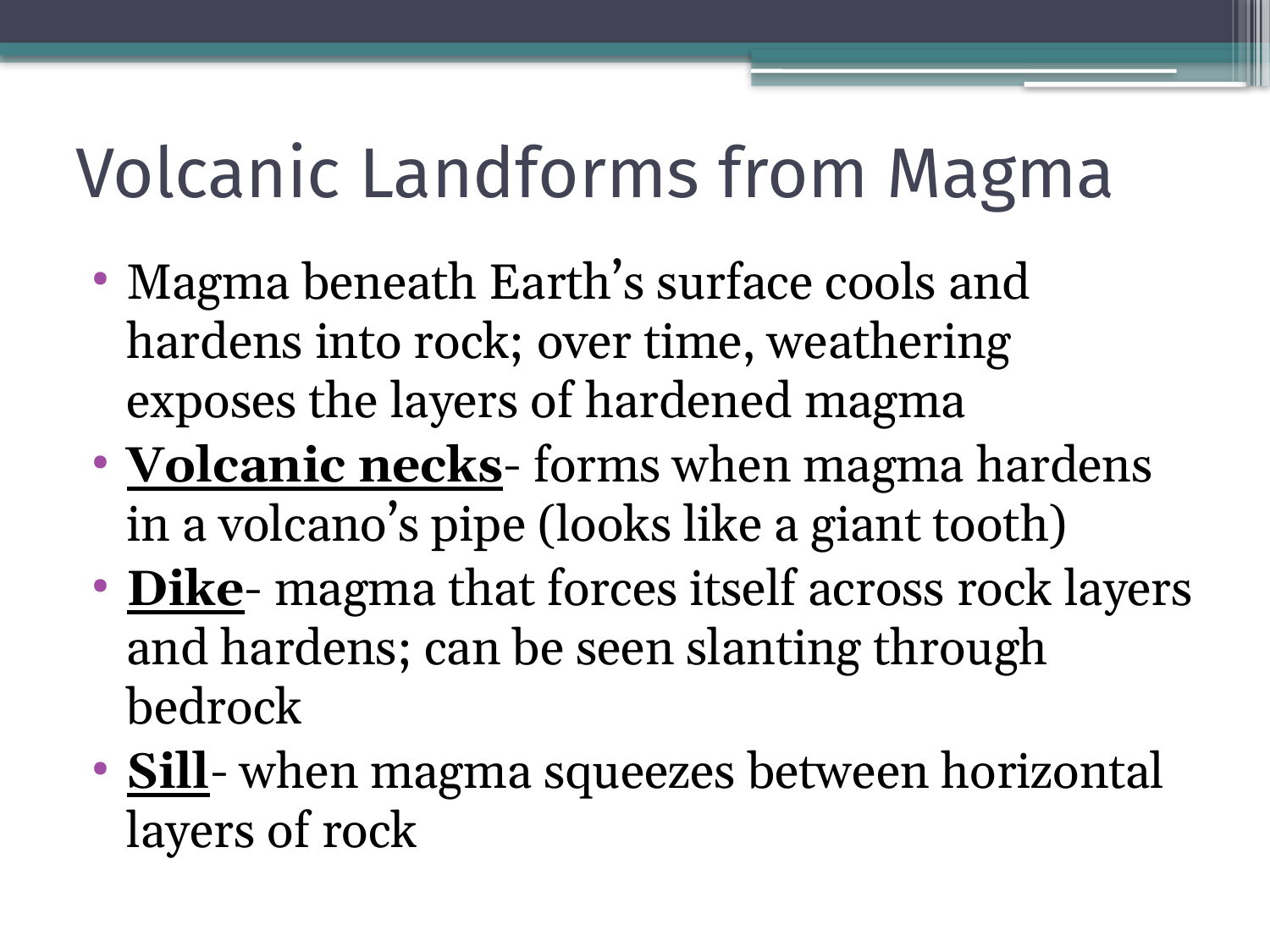

# Volcanic Landforms from Magma
Magma beneath Earth’s surface cools and hardens into rock; over time, weathering exposes the layers of hardened magma
Volcanic necks- forms when magma hardens in a volcano’s pipe (looks like a giant tooth)
Dike- magma that forces itself across rock layers and hardens; can be seen slanting through bedrock
Sill- when magma squeezes between horizontal layers of rock